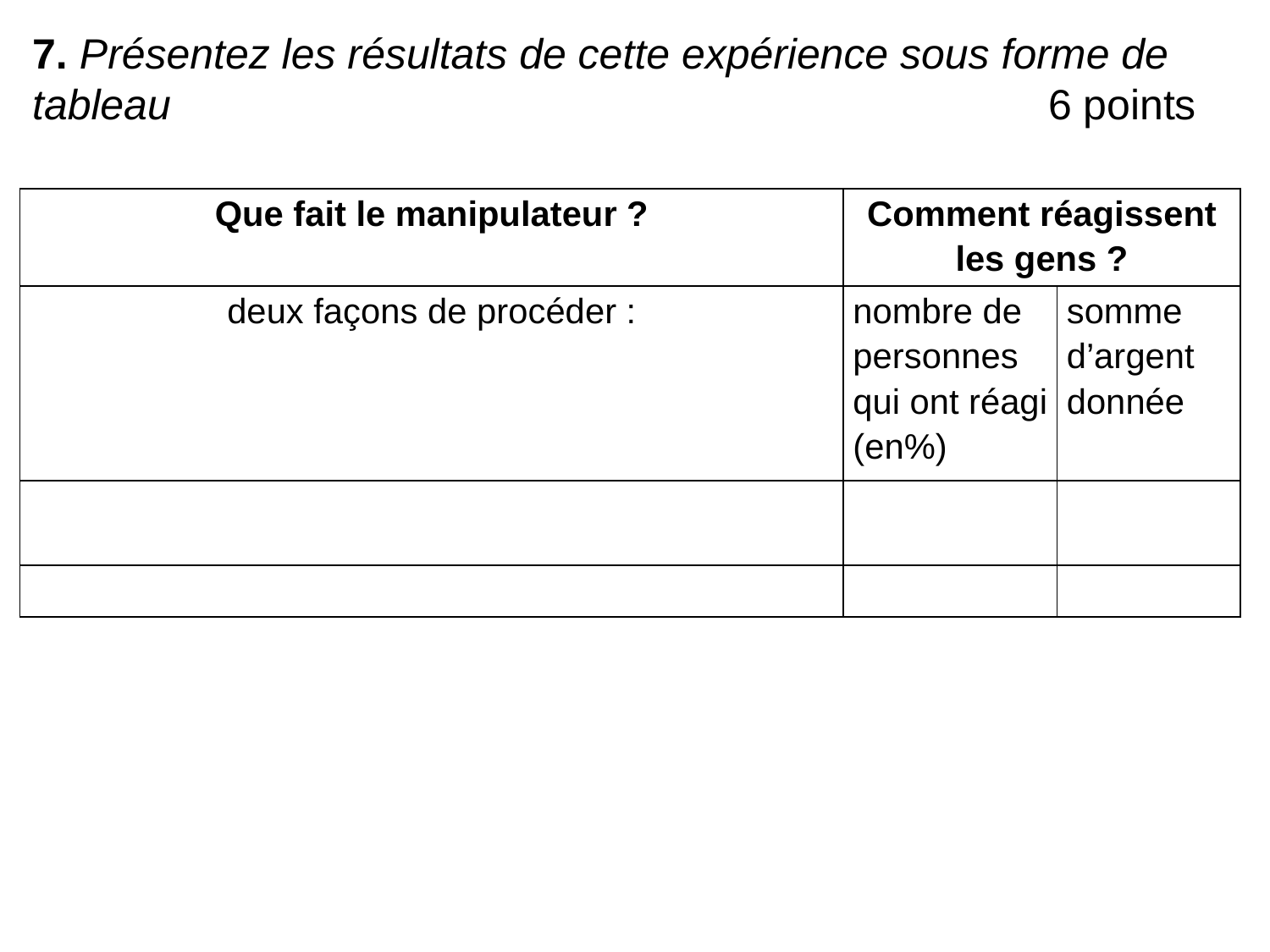

7. Présentez les résultats de cette expérience sous forme de tableau							6 points
| Que fait le manipulateur ? | Comment réagissent les gens ? |  |
| --- | --- | --- |
| deux façons de procéder : | nombre de personnes qui ont réagi (en%) | somme d’argent donnée |
|  |  |  |
|  |  |  |